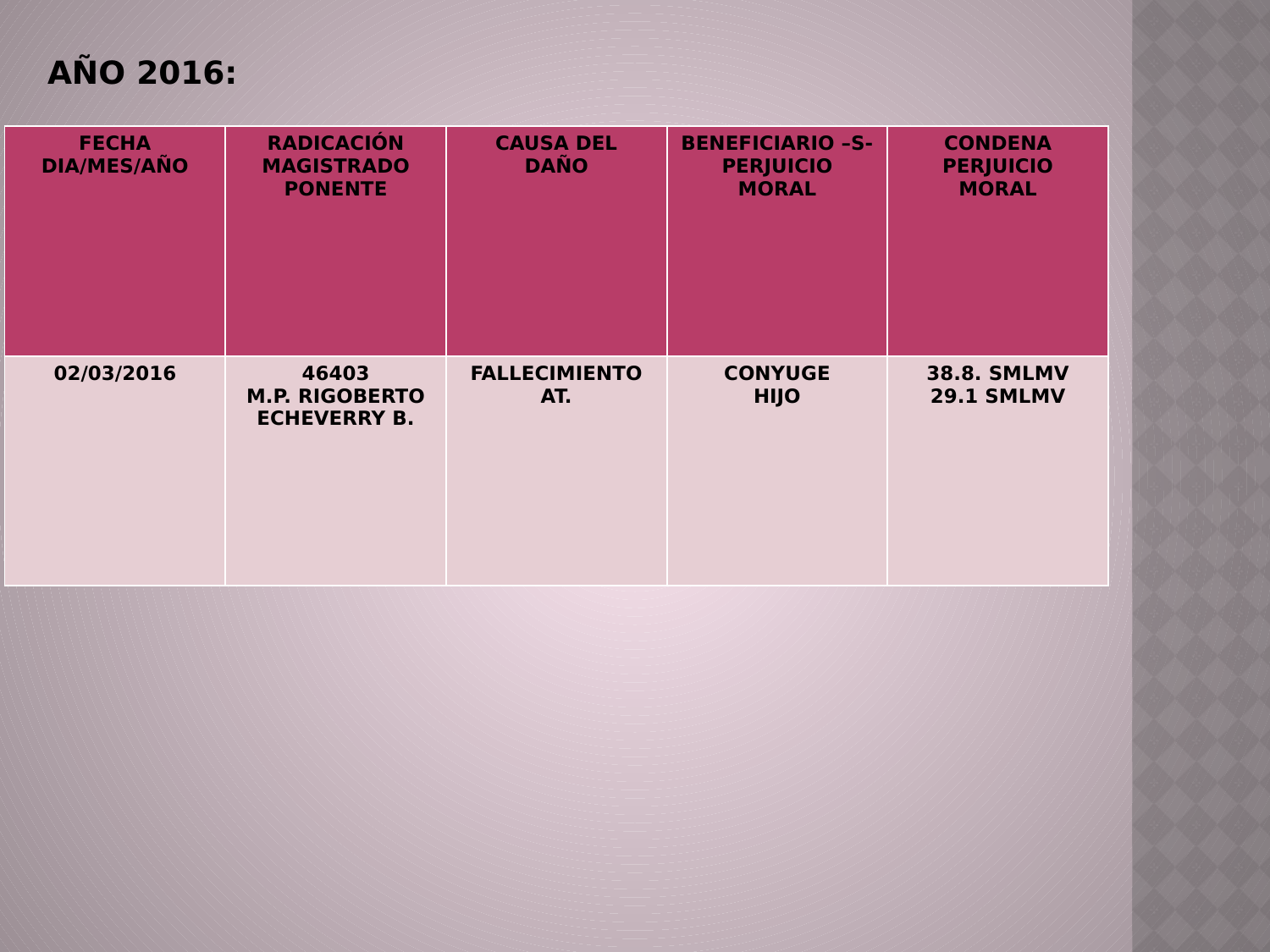

AÑO 2016:
| FECHA DIA/MES/AÑO | RADICACIÓN MAGISTRADO PONENTE | CAUSA DEL DAÑO | BENEFICIARIO –S- PERJUICIO MORAL | CONDENA PERJUICIO MORAL |
| --- | --- | --- | --- | --- |
| 02/03/2016 | 46403 M.P. RIGOBERTO ECHEVERRY B. | FALLECIMIENTO AT. | CONYUGE HIJO | 38.8. SMLMV 29.1 SMLMV |